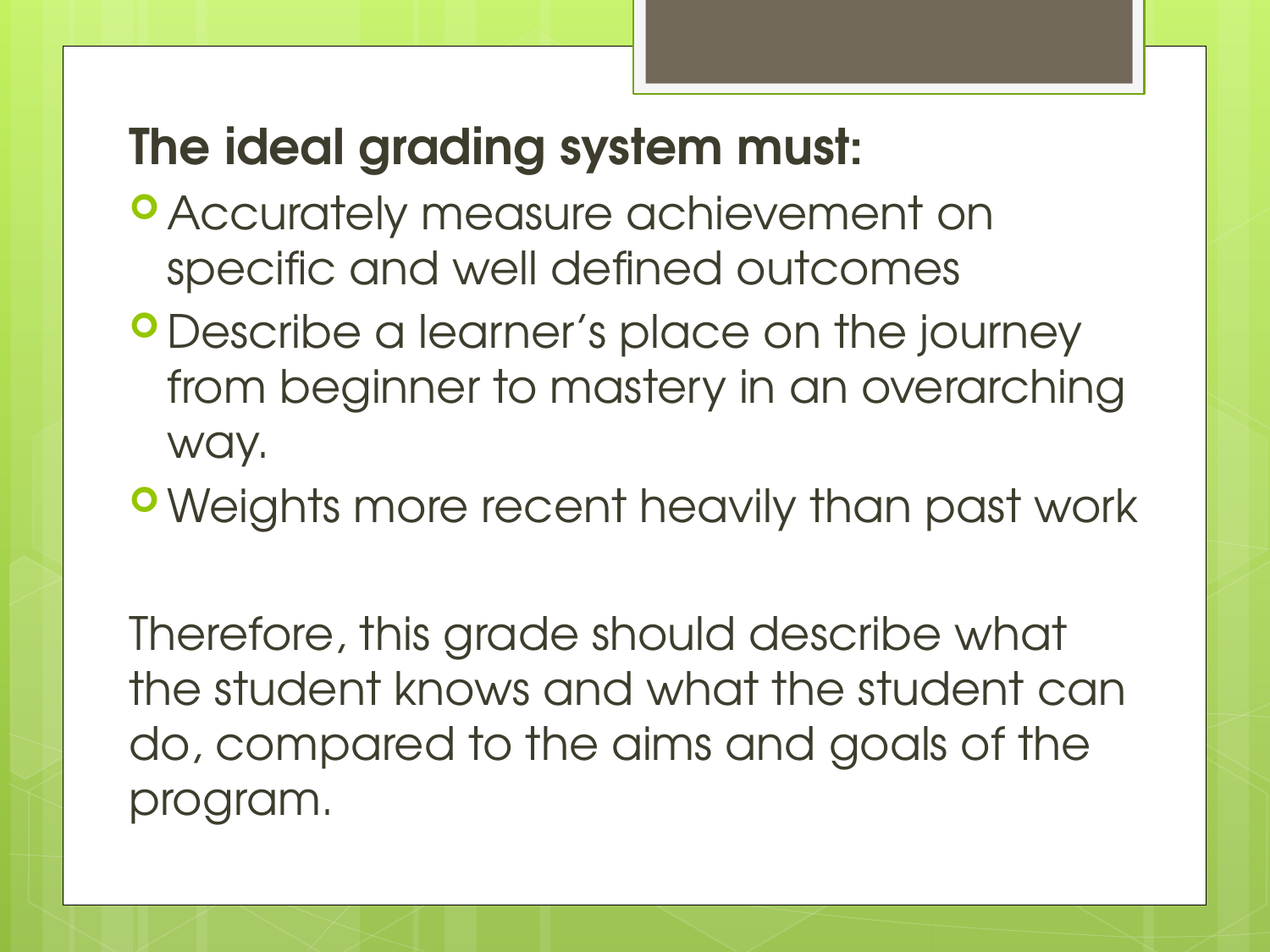

The ideal grading system must:
Accurately measure achievement on specific and well defined outcomes
Describe a learner’s place on the journey from beginner to mastery in an overarching way.
Weights more recent heavily than past work

Therefore, this grade should describe what the student knows and what the student can do, compared to the aims and goals of the program.